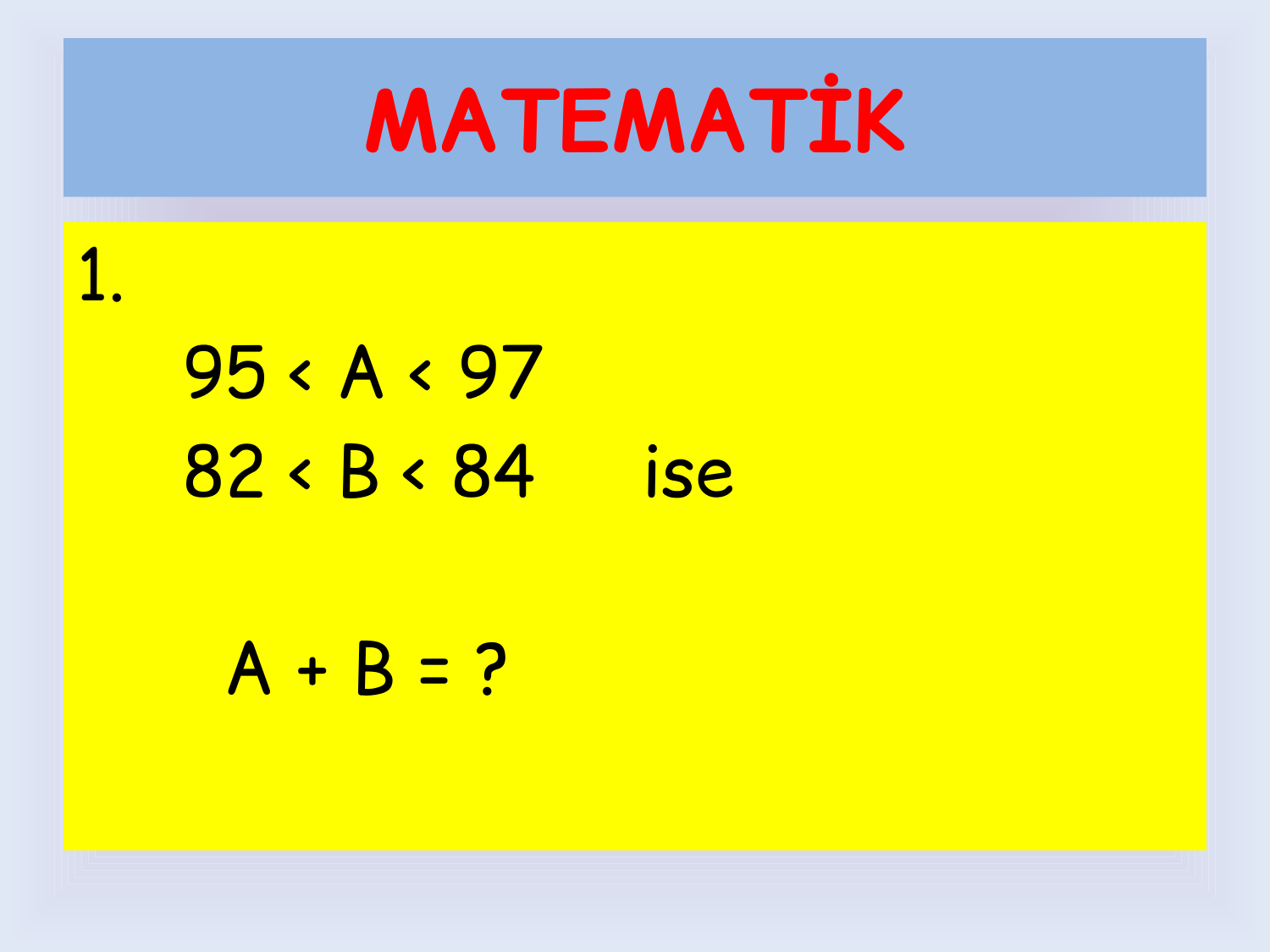

# MATEMATİK
1.
     95 < A < 97
     82 < B < 84     ise

       A + B = ?